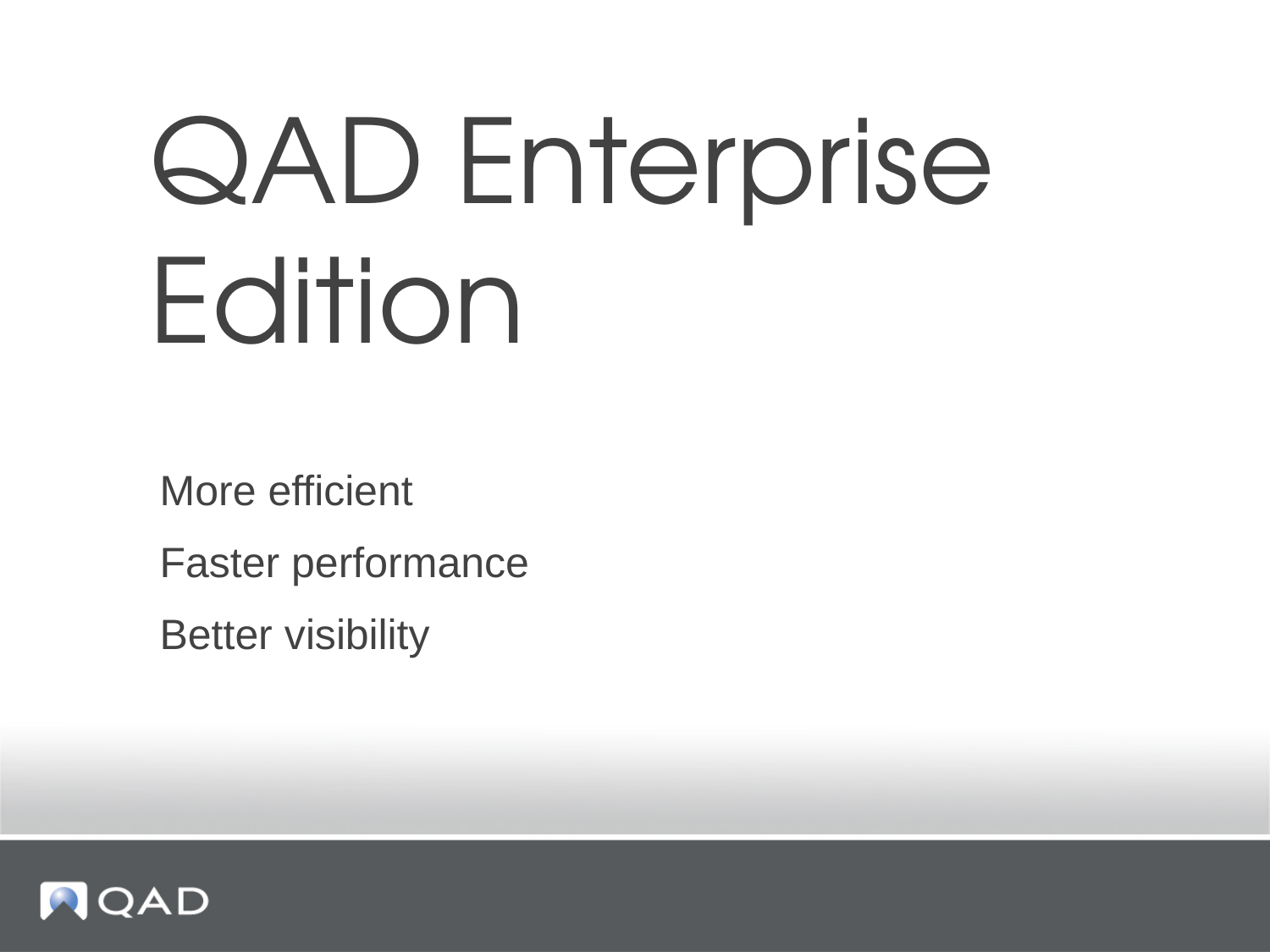

QAD Enterprise Edition

More efficient
Faster performance
Better visibility